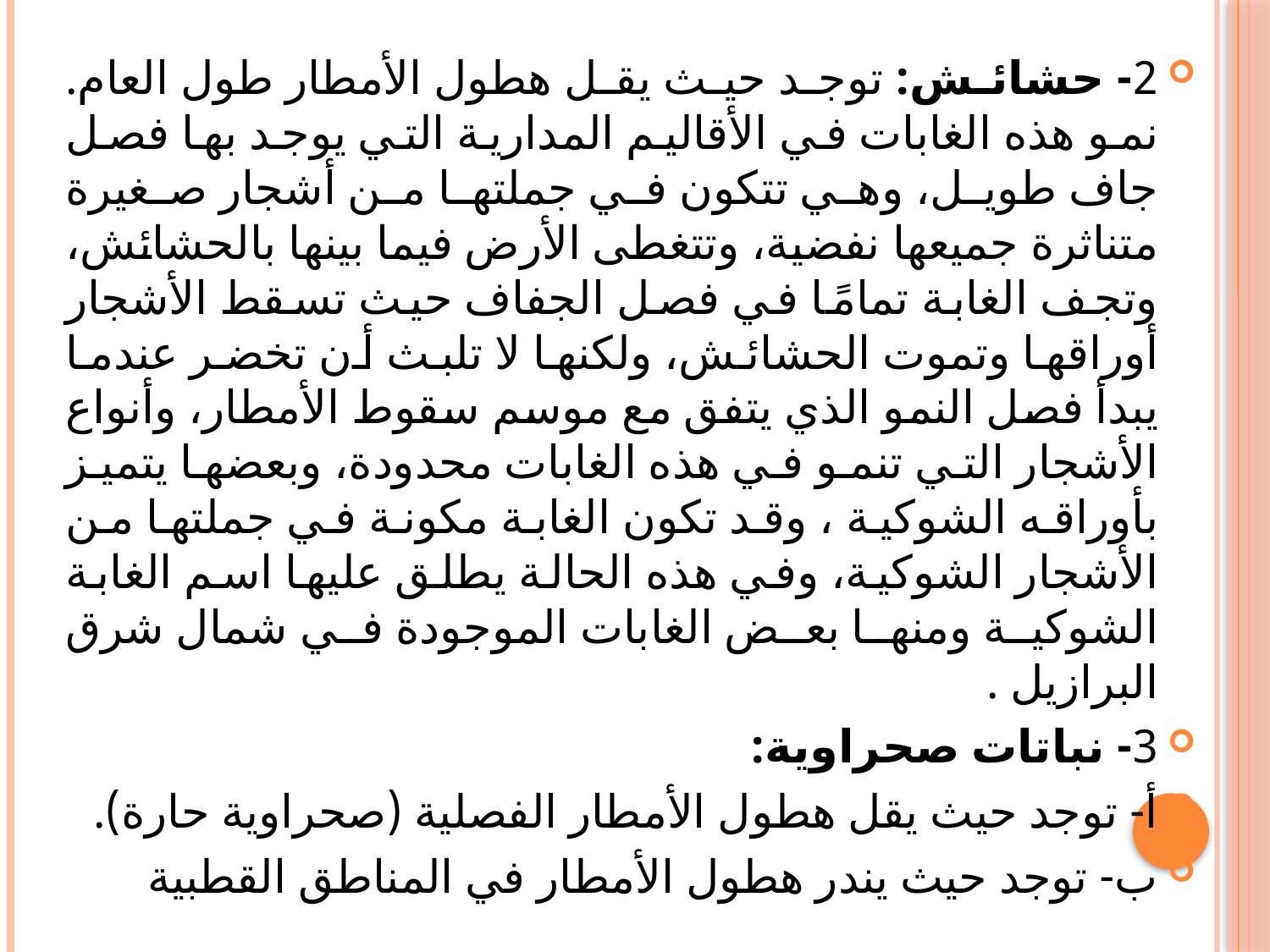

#
2- حشائش: توجد حيث يقل هطول الأمطار طول العام. نمو هذه الغابات في الأقاليم المدارية التي يوجد بها فصل جاف طويل، وهي تتكون في جملتها من أشجار صغيرة متناثرة جميعها نفضية، وتتغطى الأرض فيما بينها بالحشائش، وتجف الغابة تمامًا في فصل الجفاف حيث تسقط الأشجار أوراقها وتموت الحشائش، ولكنها لا تلبث أن تخضر عندما يبدأ فصل النمو الذي يتفق مع موسم سقوط الأمطار، وأنواع الأشجار التي تنمو في هذه الغابات محدودة، وبعضها يتميز بأوراقه الشوكية ، وقد تكون الغابة مكونة في جملتها من الأشجار الشوكية، وفي هذه الحالة يطلق عليها اسم الغابة الشوكية ومنها بعض الغابات الموجودة في شمال شرق البرازيل .
3- نباتات صحراوية:
أ- توجد حيث يقل هطول الأمطار الفصلية (صحراوية حارة).
ب- توجد حيث يندر هطول الأمطار في المناطق القطبية